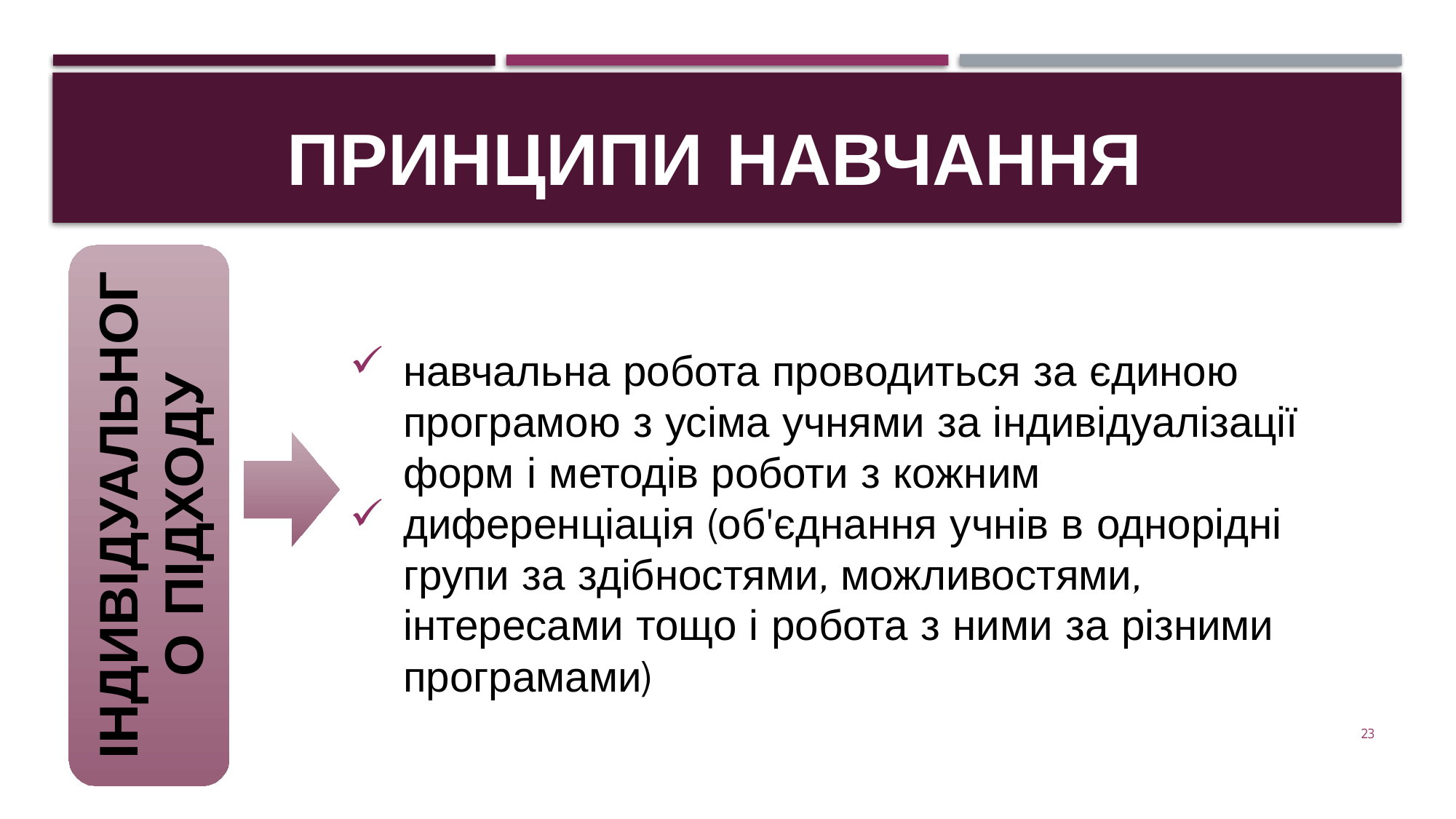

# Принципи навчання
ІНДИВІДУАЛЬНОГО ПІДХОДУ
навчальна робота проводиться за єдиною програмою з усіма учнями за індивідуалізації форм і методів роботи з кожним
диференціація (об'єднання учнів в однорідні групи за здібностями, можливостями, інтересами тощо і робота з ними за різними програмами)

23